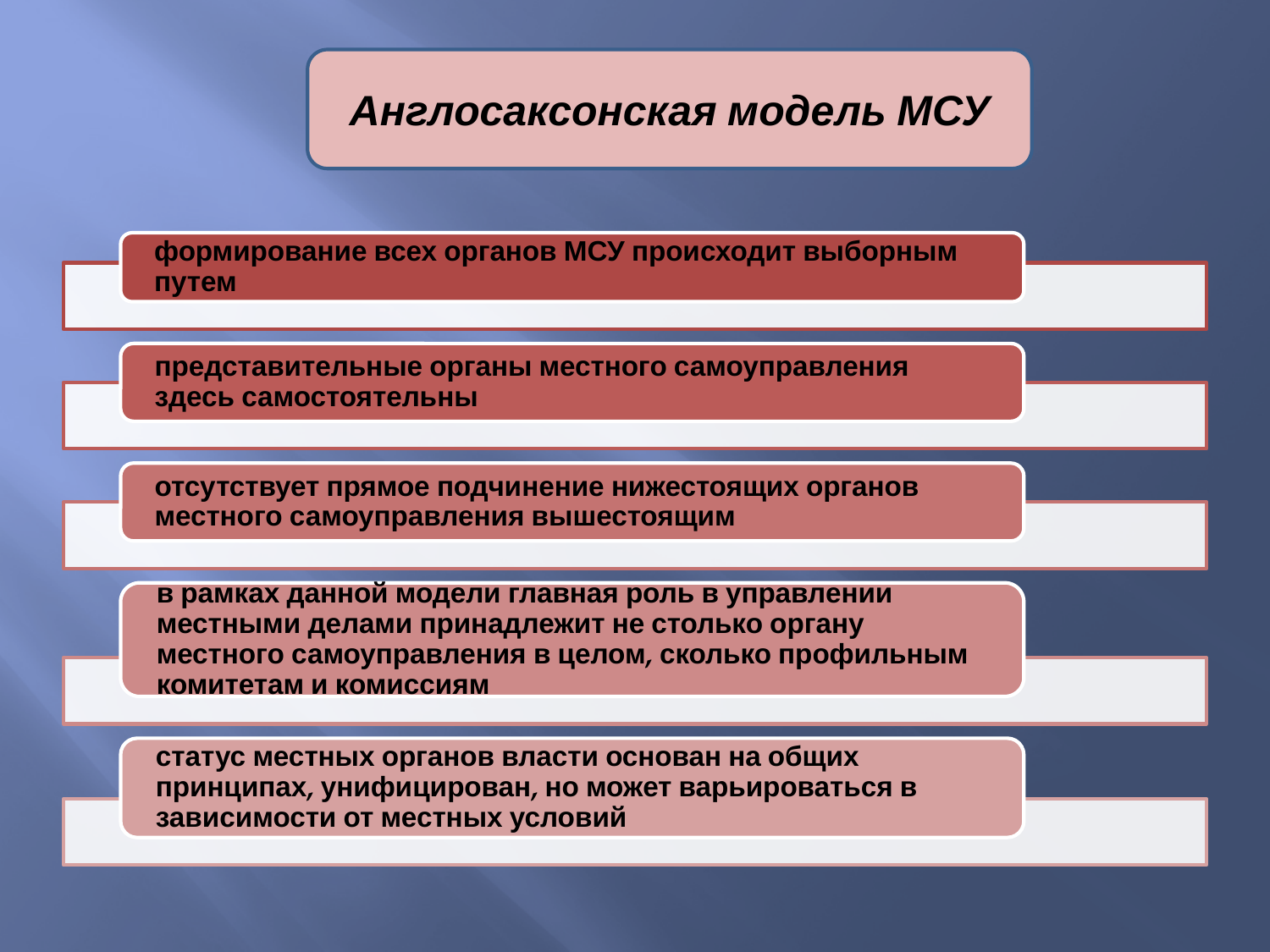

#
Англосаксонская модель МСУ
формирование всех органов МСУ происходит выборным путем
представительные органы местного самоуправления здесь самостоятельны
отсутствует прямое подчинение нижестоящих органов местного самоуправления вышестоящим
в рамках данной модели главная роль в управлении местными делами принадлежит не столько органу местного самоуправления в целом, сколько профильным комитетам и комиссиям
статус местных органов власти основан на общих принципах, унифицирован, но может варьироваться в зависимости от местных условий